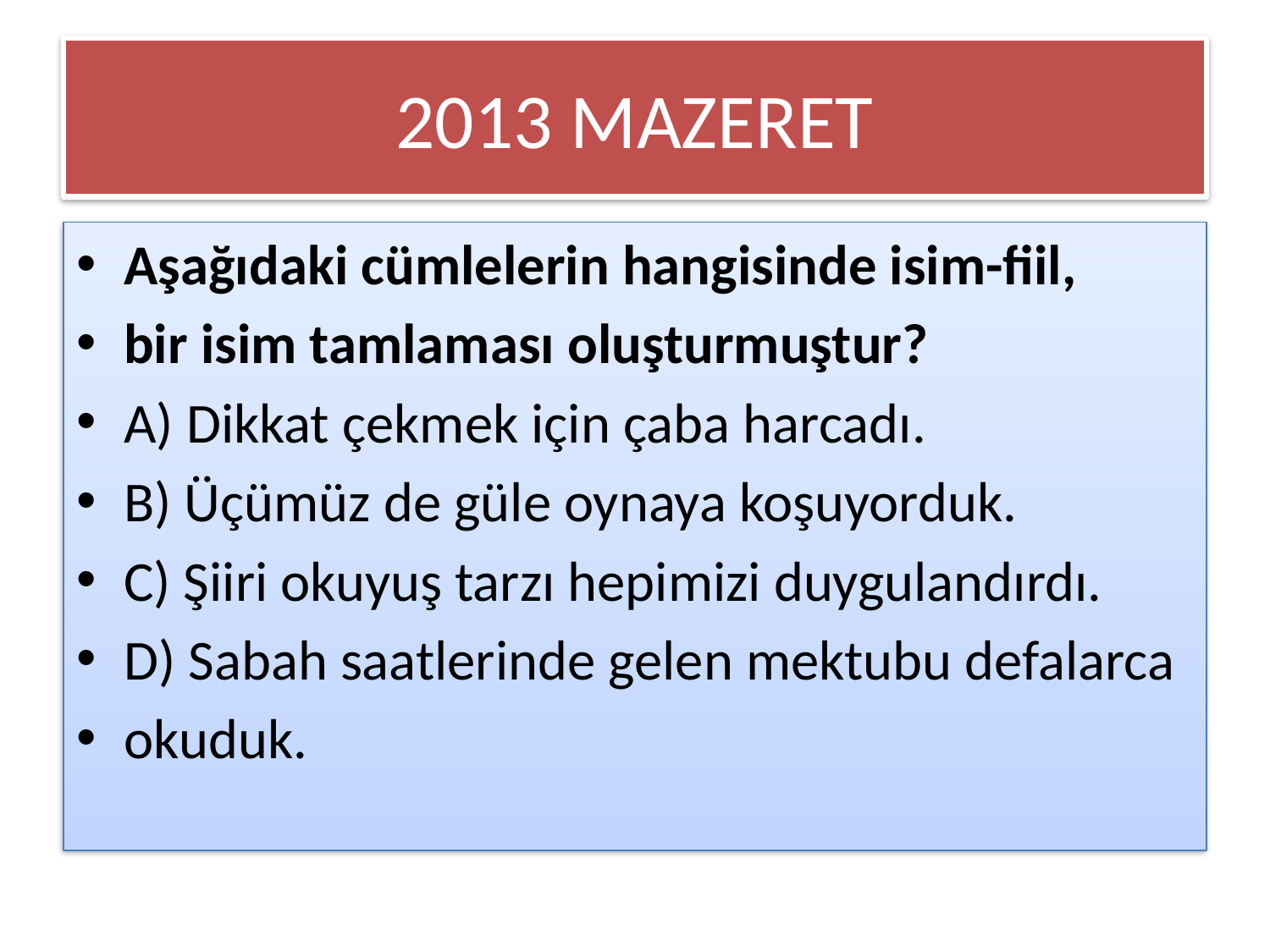

# 2013 MAZERET
Aşağıdaki cümlelerin hangisinde isim-fiil,
bir isim tamlaması oluşturmuştur?
A) Dikkat çekmek için çaba harcadı.
B) Üçümüz de güle oynaya koşuyorduk.
C) Şiiri okuyuş tarzı hepimizi duygulandırdı.
D) Sabah saatlerinde gelen mektubu defalarca
okuduk.